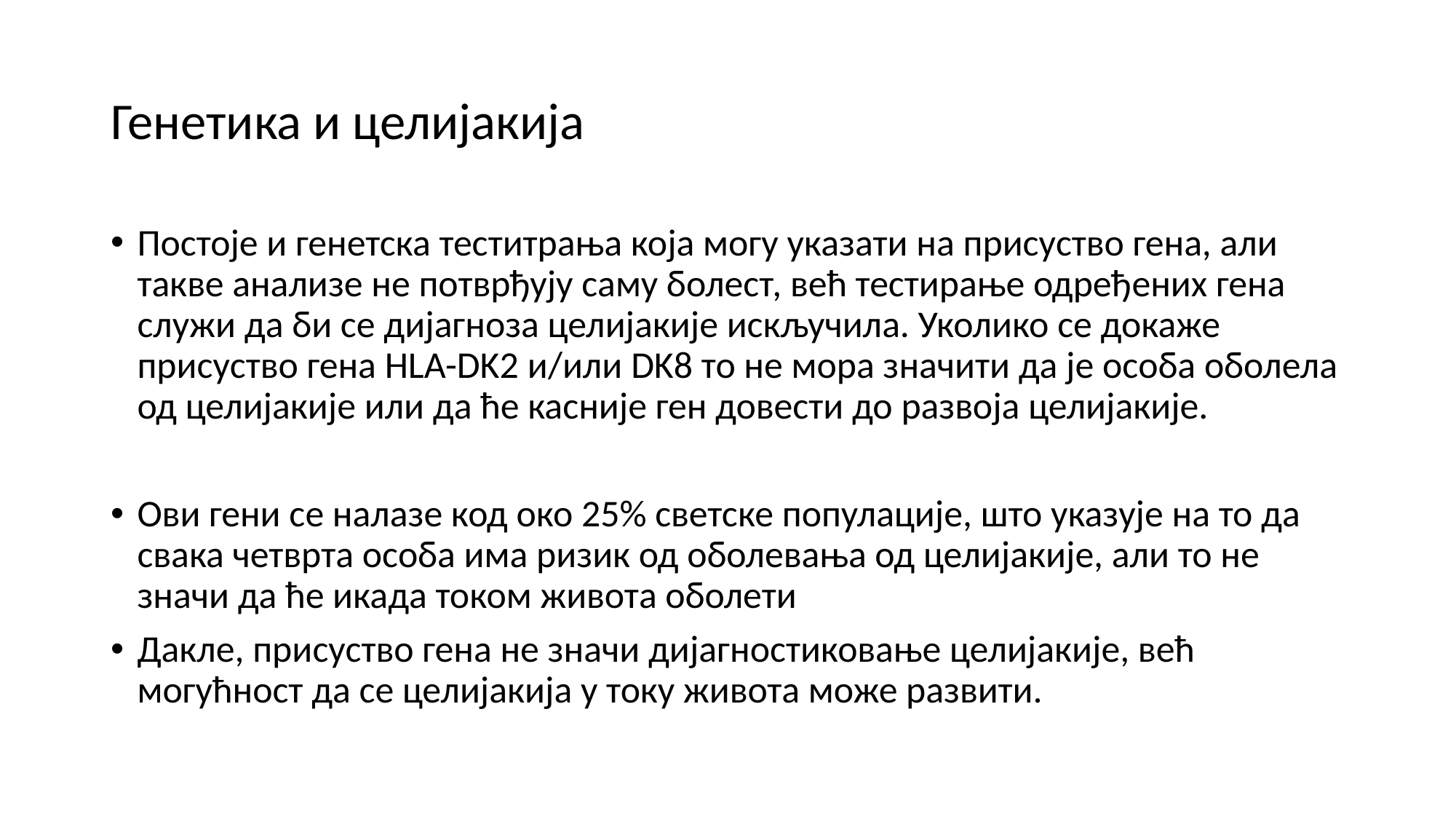

# Генетика и целијакија
Постоје и генетска теститрања која могу указати на присуство гена, али такве анализе не потврђују саму болест, већ тестирање одређених гена служи да би се дијагноза целијакије искључила. Уколико се докаже присуство гена HLA-DK2 и/или DK8 то не мора значити да је особа оболела од целијакије или да ће касније ген довести до развоја целијакије.

Ови гени се налазе код око 25% светске популације, што указује на то да свака четврта особа има ризик од оболевања од целијакије, али то не значи да ће икада током живота оболети
Дакле, присуство гена не значи дијагностиковање целијакије, већ могућност да се целијакија у току живота може развити.